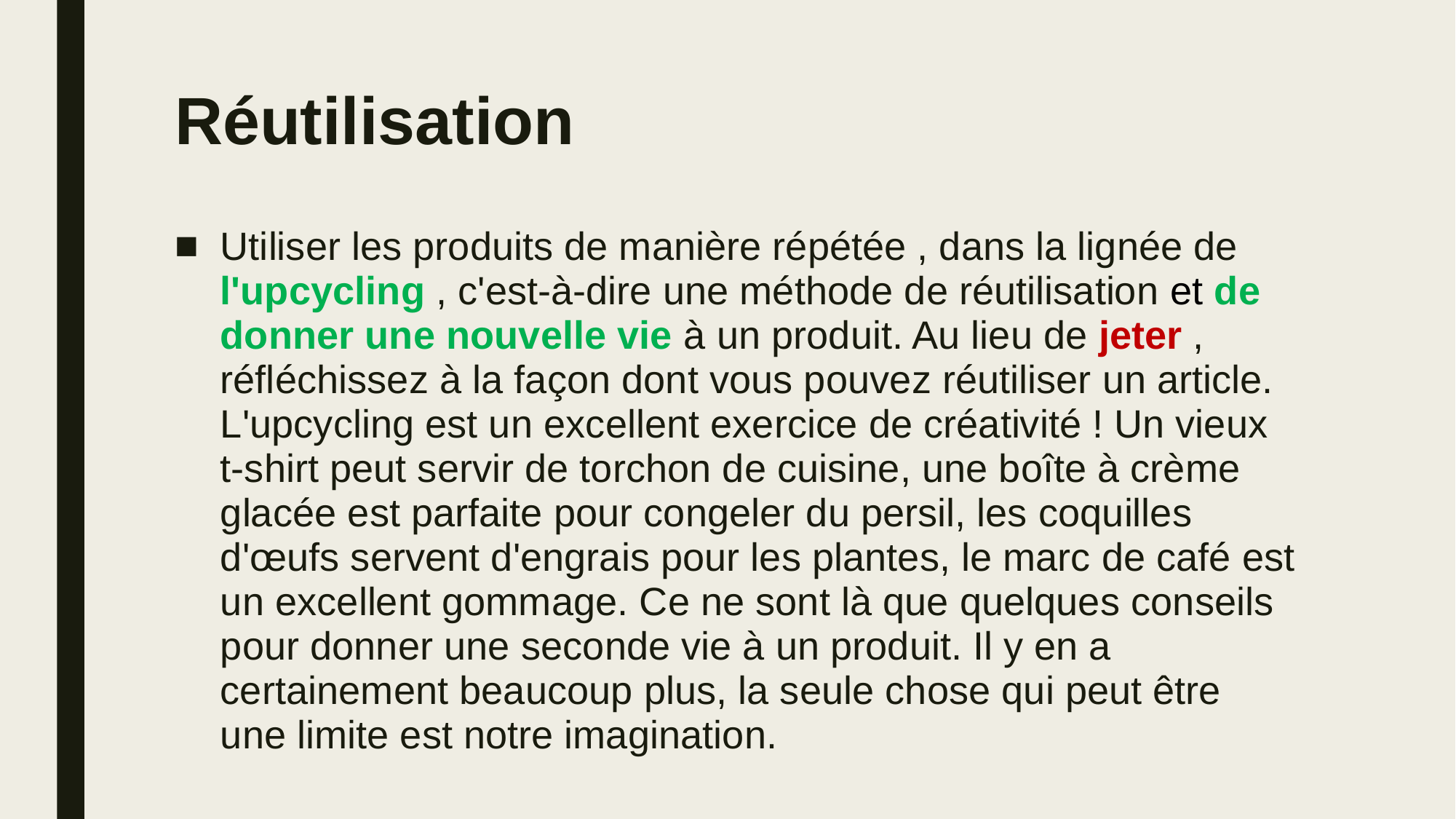

# Réutilisation
Utiliser les produits de manière répétée , dans la lignée de l'upcycling , c'est-à-dire une méthode de réutilisation et de donner une nouvelle vie à un produit. Au lieu de jeter , réfléchissez à la façon dont vous pouvez réutiliser un article. L'upcycling est un excellent exercice de créativité ! Un vieux t-shirt peut servir de torchon de cuisine, une boîte à crème glacée est parfaite pour congeler du persil, les coquilles d'œufs servent d'engrais pour les plantes, le marc de café est un excellent gommage. Ce ne sont là que quelques conseils pour donner une seconde vie à un produit. Il y en a certainement beaucoup plus, la seule chose qui peut être une limite est notre imagination.